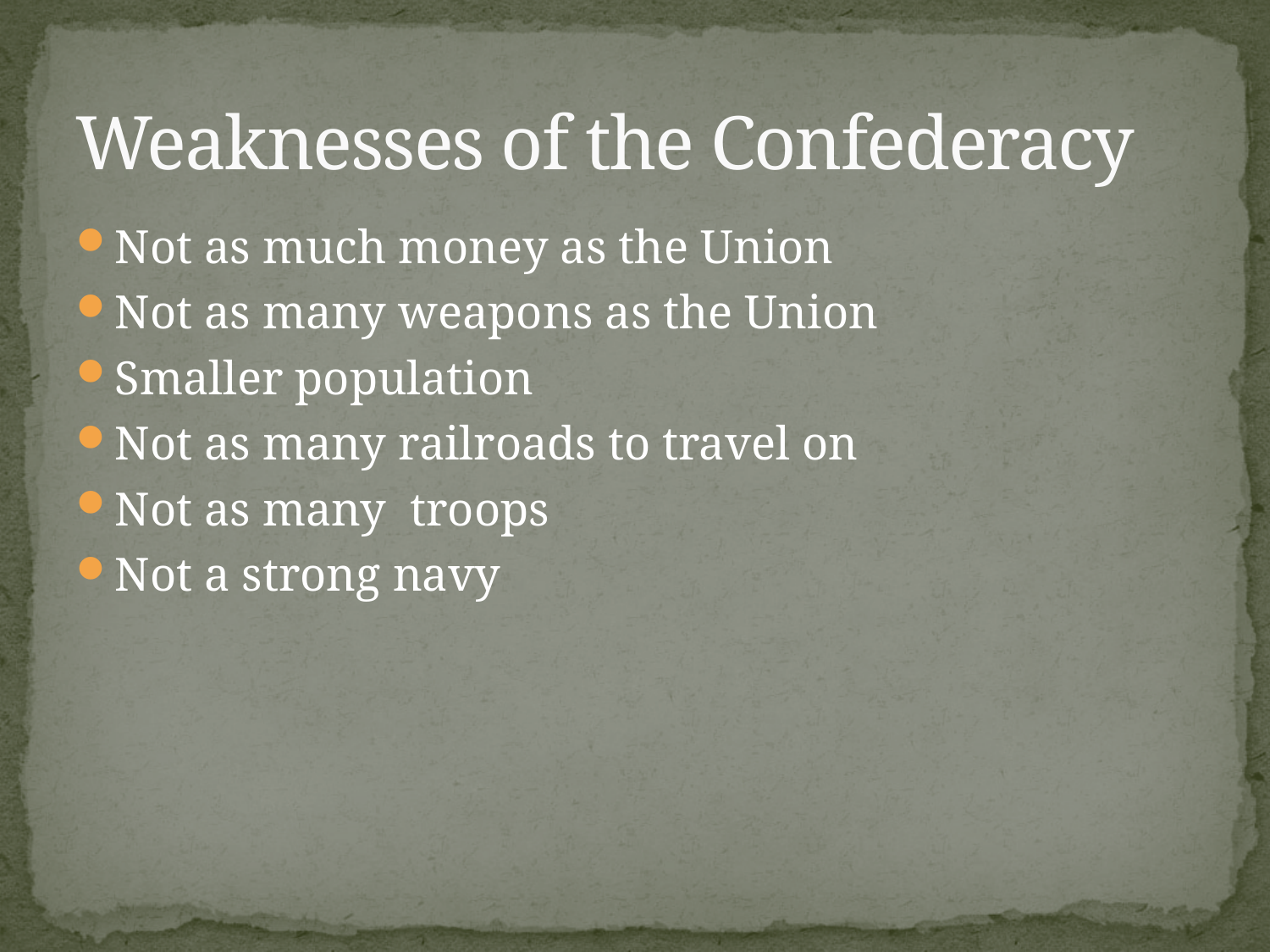

# Weaknesses of the Confederacy
Not as much money as the Union
Not as many weapons as the Union
Smaller population
Not as many railroads to travel on
Not as many  troops
Not a strong navy